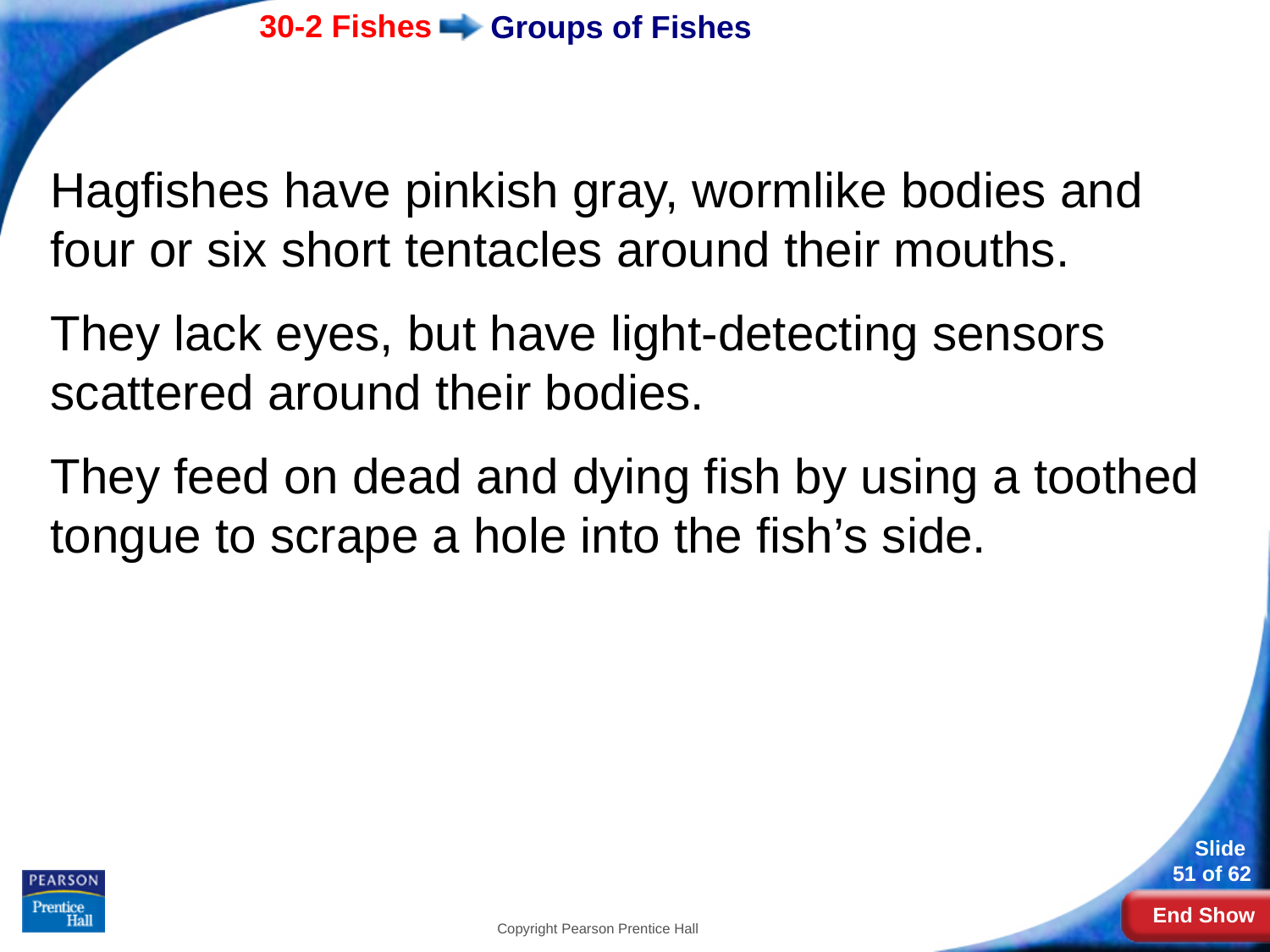

# Groups of Fishes
Hagfishes have pinkish gray, wormlike bodies and four or six short tentacles around their mouths.
They lack eyes, but have light-detecting sensors scattered around their bodies.
They feed on dead and dying fish by using a toothed tongue to scrape a hole into the fish’s side.
Copyright Pearson Prentice Hall